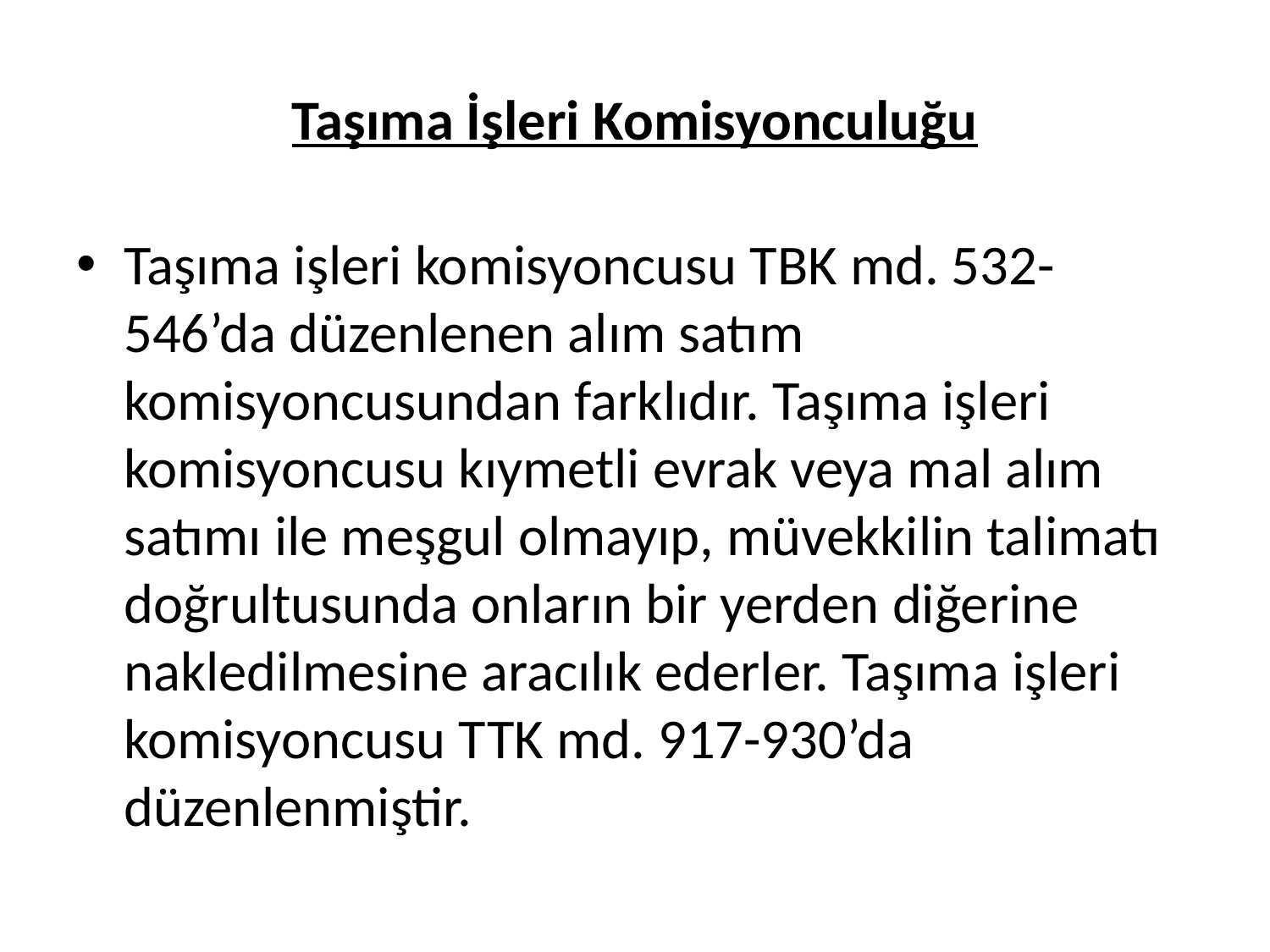

# Taşıma İşleri Komisyonculuğu
Taşıma işleri komisyoncusu TBK md. 532-546’da düzenlenen alım satım komisyoncusundan farklıdır. Taşıma işleri komisyoncusu kıymetli evrak veya mal alım satımı ile meşgul olmayıp, müvekkilin talimatı doğrultusunda onların bir yerden diğerine nakledilmesine aracılık ederler. Taşıma işleri komisyoncusu TTK md. 917-930’da düzenlenmiştir.